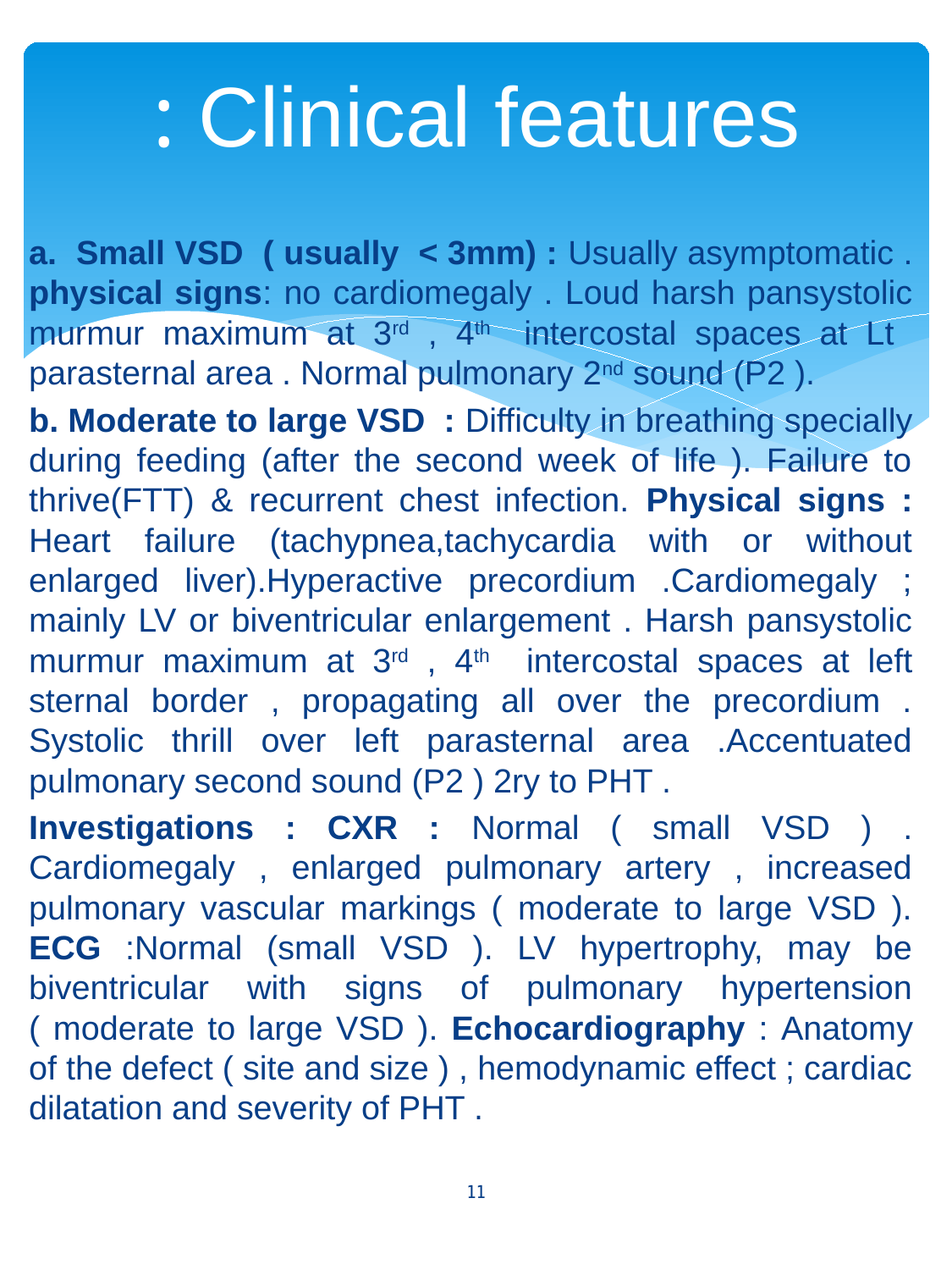

# Clinical features :
a.  Small VSD  ( usually  < 3mm) : Usually asymptomatic . physical signs: no cardiomegaly . Loud harsh pansystolic murmur maximum at 3rd , 4th  intercostal spaces at Lt  parasternal area . Normal pulmonary 2nd sound (P2 ).
b. Moderate to large VSD  : Difficulty in breathing specially during feeding (after the second week of life ). Failure to thrive(FTT) & recurrent chest infection. Physical signs : Heart failure (tachypnea,tachycardia with or without enlarged liver).Hyperactive precordium .Cardiomegaly ; mainly LV or biventricular enlargement . Harsh pansystolic murmur maximum at 3rd , 4th  intercostal spaces at left sternal border , propagating all over the precordium . Systolic thrill over left parasternal area .Accentuated pulmonary second sound (P2 ) 2ry to PHT .
Investigations : CXR : Normal ( small VSD ) . Cardiomegaly , enlarged pulmonary artery , increased pulmonary vascular markings ( moderate to large VSD ). ECG :Normal (small VSD ). LV hypertrophy, may be biventricular with signs of pulmonary hypertension ( moderate to large VSD ). Echocardiography : Anatomy of the defect ( site and size ) , hemodynamic effect ; cardiac dilatation and severity of PHT .

11